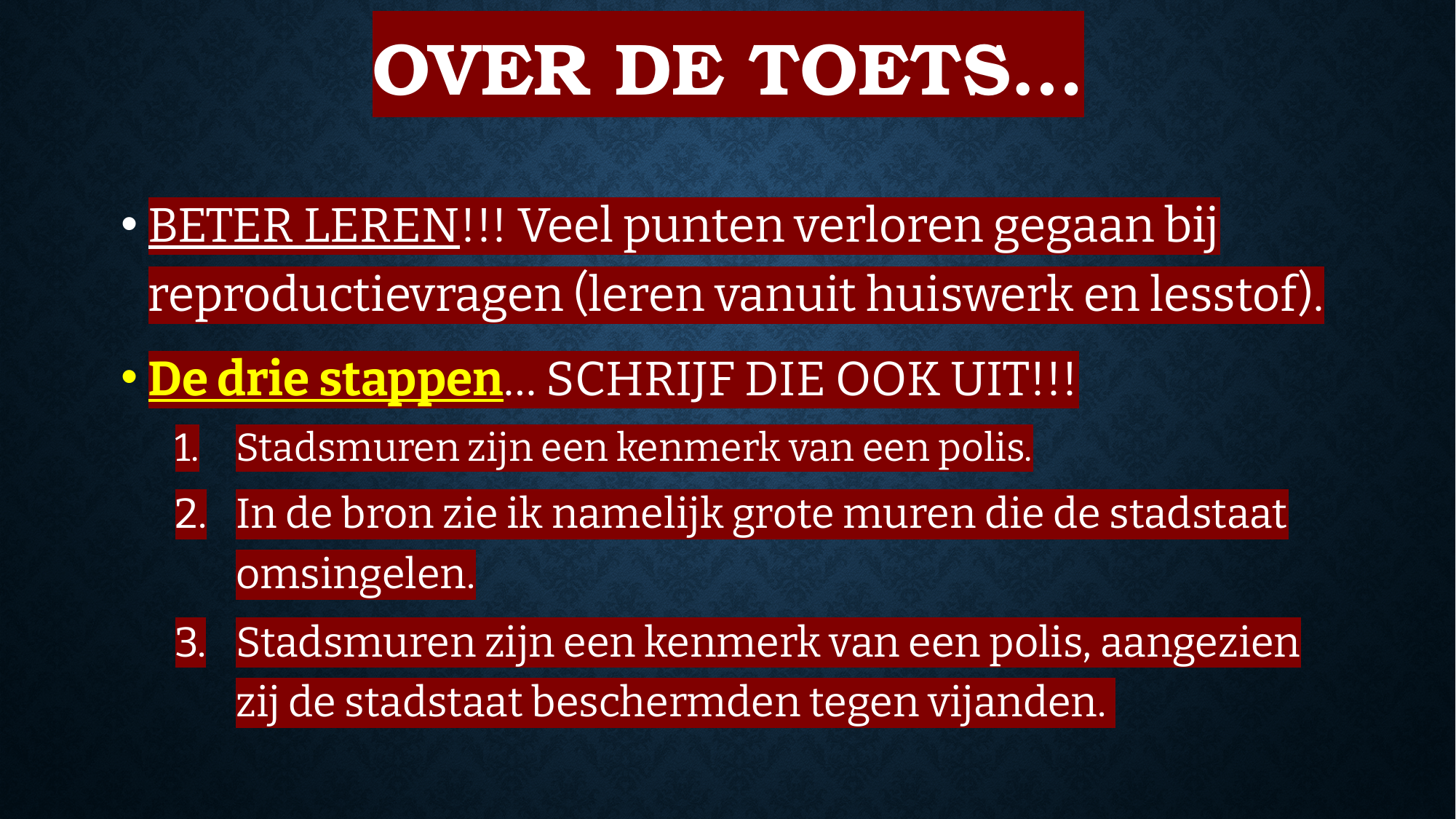

# Over de toets…
BETER LEREN!!! Veel punten verloren gegaan bij reproductievragen (leren vanuit huiswerk en lesstof).
De drie stappen… SCHRIJF DIE OOK UIT!!!
Stadsmuren zijn een kenmerk van een polis.
In de bron zie ik namelijk grote muren die de stadstaat omsingelen.
Stadsmuren zijn een kenmerk van een polis, aangezien zij de stadstaat beschermden tegen vijanden.